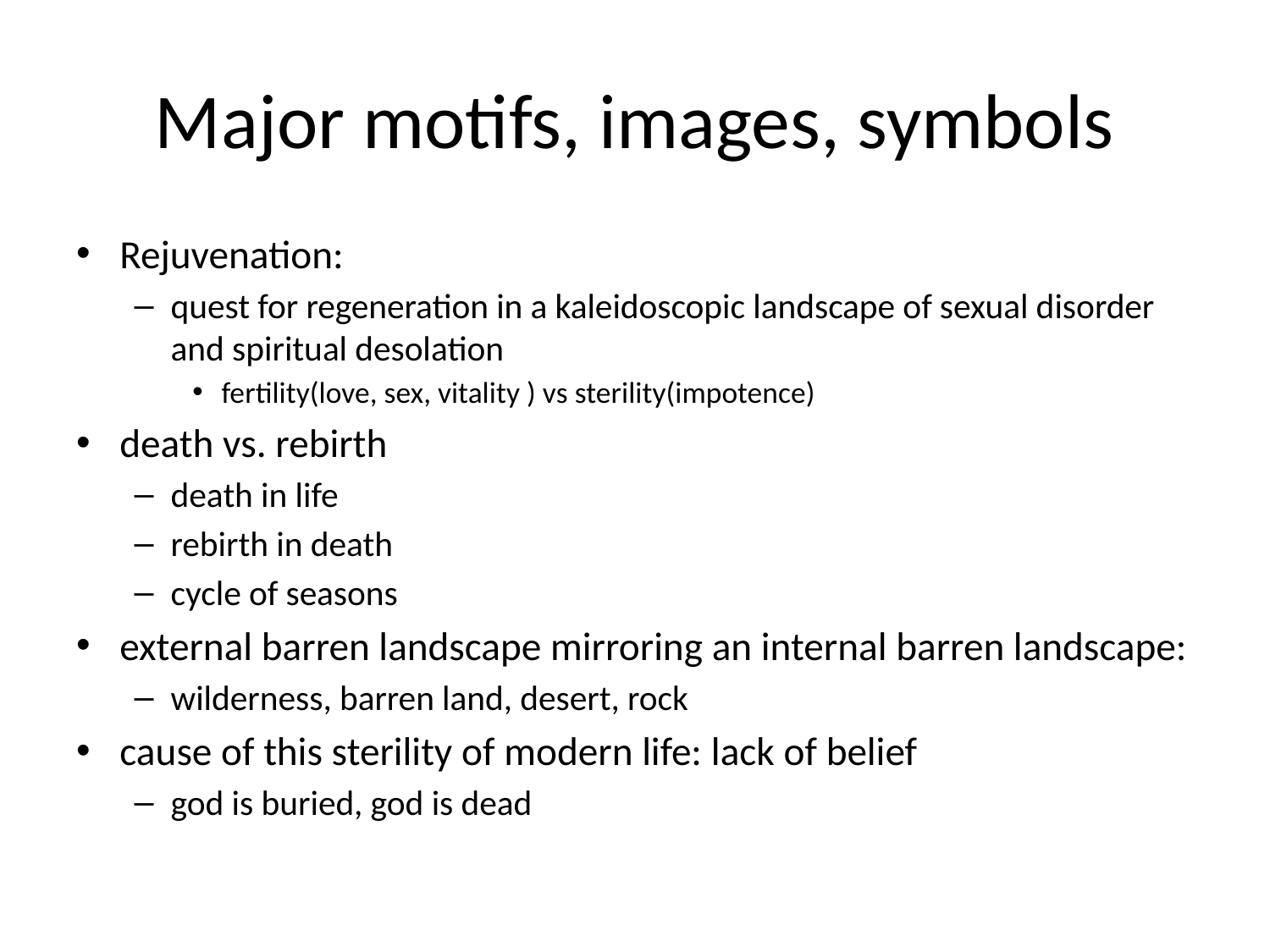

# Major motifs, images, symbols
Rejuvenation:
quest for regeneration in a kaleidoscopic landscape of sexual disorder and spiritual desolation
fertility(love, sex, vitality ) vs sterility(impotence)
death vs. rebirth
death in life
rebirth in death
cycle of seasons
external barren landscape mirroring an internal barren landscape:
wilderness, barren land, desert, rock
cause of this sterility of modern life: lack of belief
god is buried, god is dead